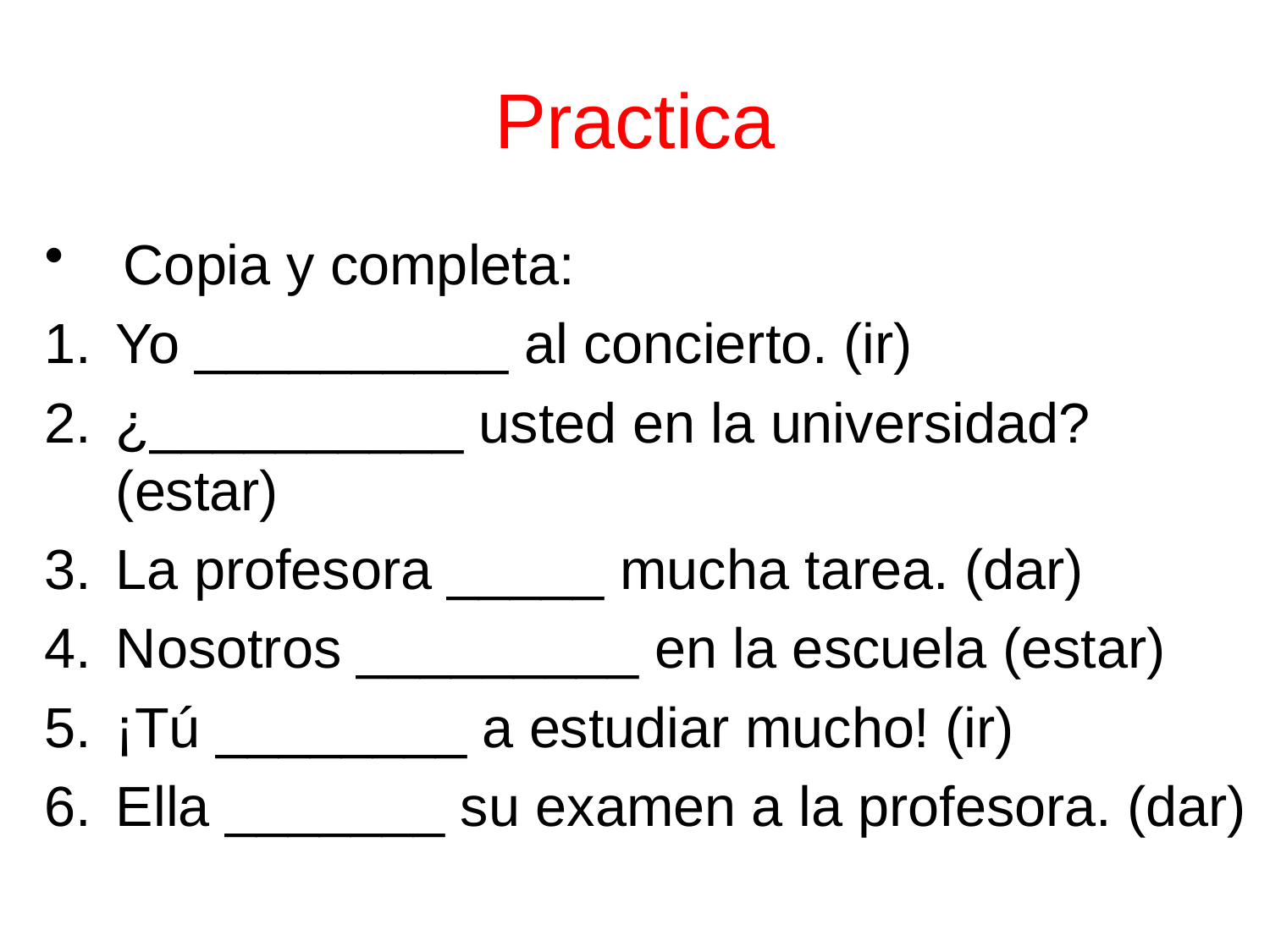

# Practica
  Copia y completa:
Yo __________ al concierto. (ir)
¿__________ usted en la universidad? (estar)
La profesora _____ mucha tarea. (dar)
Nosotros _________ en la escuela (estar)
¡Tú ________ a estudiar mucho! (ir)
Ella _______ su examen a la profesora. (dar)